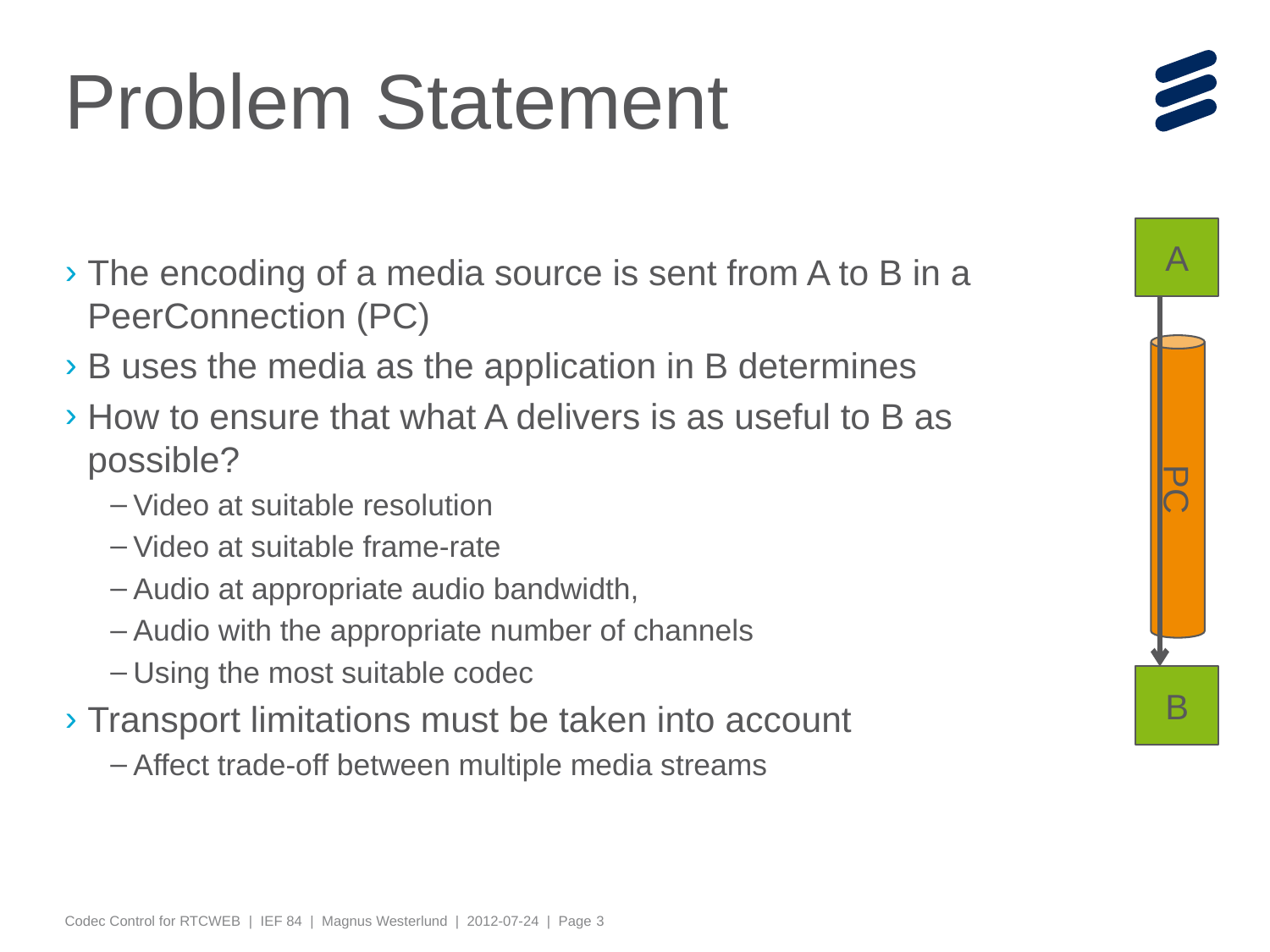

# Problem Statement
A
The encoding of a media source is sent from A to B in a PeerConnection (PC)
B uses the media as the application in B determines
How to ensure that what A delivers is as useful to B as possible?
Video at suitable resolution
Video at suitable frame-rate
Audio at appropriate audio bandwidth,
Audio with the appropriate number of channels
Using the most suitable codec
Transport limitations must be taken into account
Affect trade-off between multiple media streams
PC
B